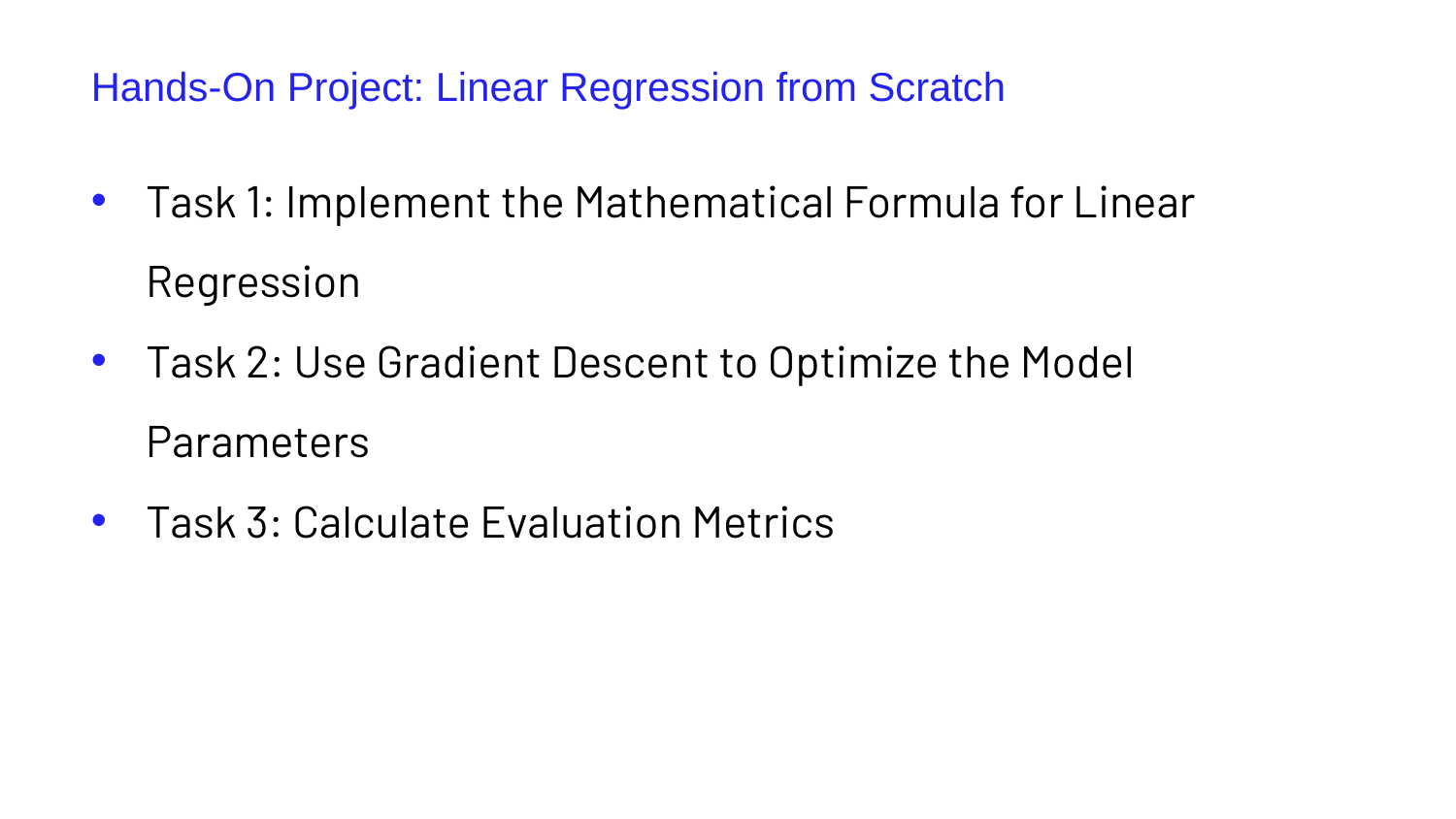

Hands-On Project: Linear Regression from Scratch
Task 1: Implement the Mathematical Formula for Linear Regression
Task 2: Use Gradient Descent to Optimize the Model Parameters
Task 3: Calculate Evaluation Metrics